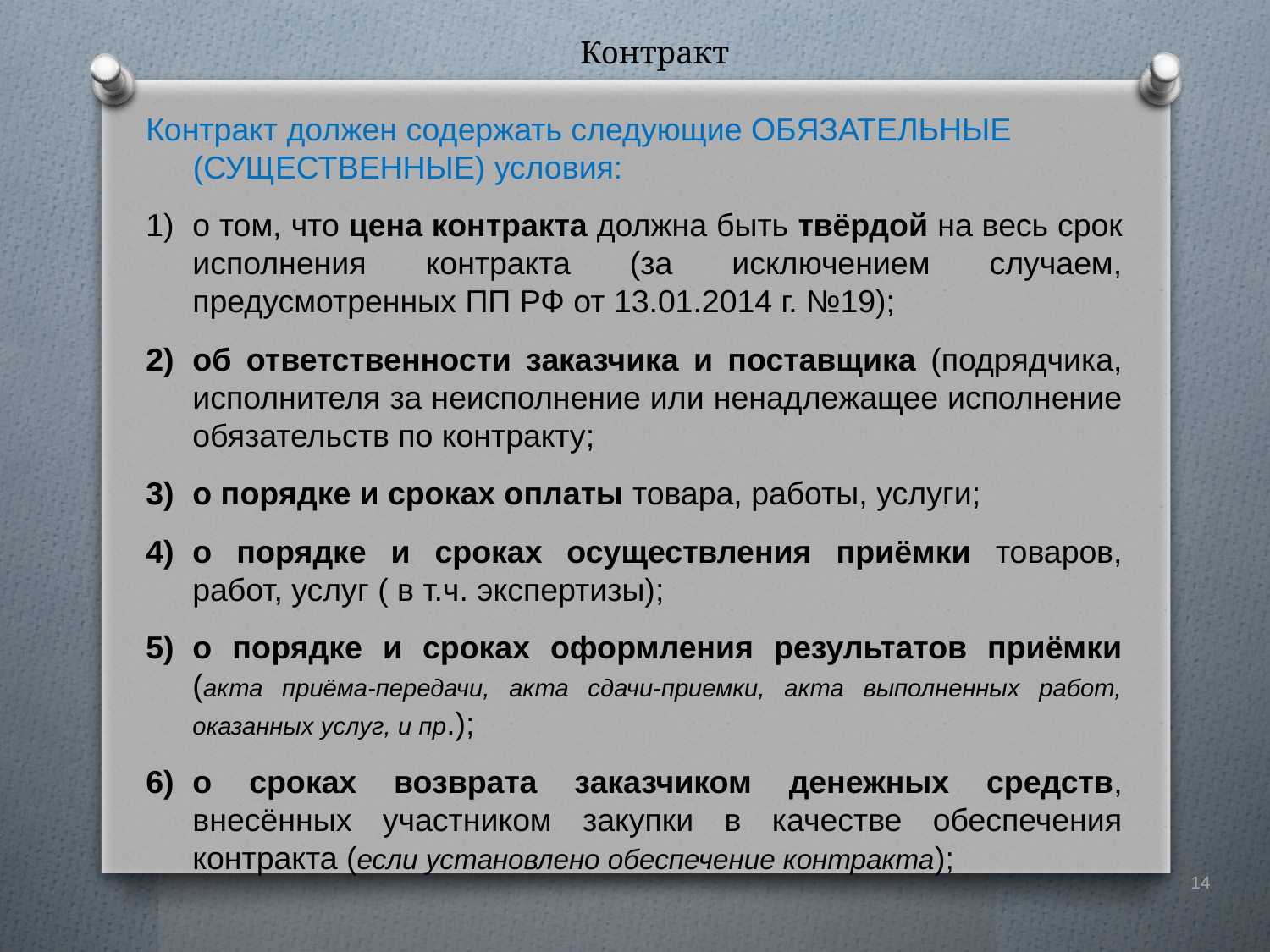

Контракт
Контракт должен содержать следующие ОБЯЗАТЕЛЬНЫЕ (СУЩЕСТВЕННЫЕ) условия:
о том, что цена контракта должна быть твёрдой на весь срок исполнения контракта (за исключением случаем, предусмотренных ПП РФ от 13.01.2014 г. №19);
об ответственности заказчика и поставщика (подрядчика, исполнителя за неисполнение или ненадлежащее исполнение обязательств по контракту;
о порядке и сроках оплаты товара, работы, услуги;
о порядке и сроках осуществления приёмки товаров, работ, услуг ( в т.ч. экспертизы);
о порядке и сроках оформления результатов приёмки (акта приёма-передачи, акта сдачи-приемки, акта выполненных работ, оказанных услуг, и пр.);
о сроках возврата заказчиком денежных средств, внесённых участником закупки в качестве обеспечения контракта (если установлено обеспечение контракта);
14